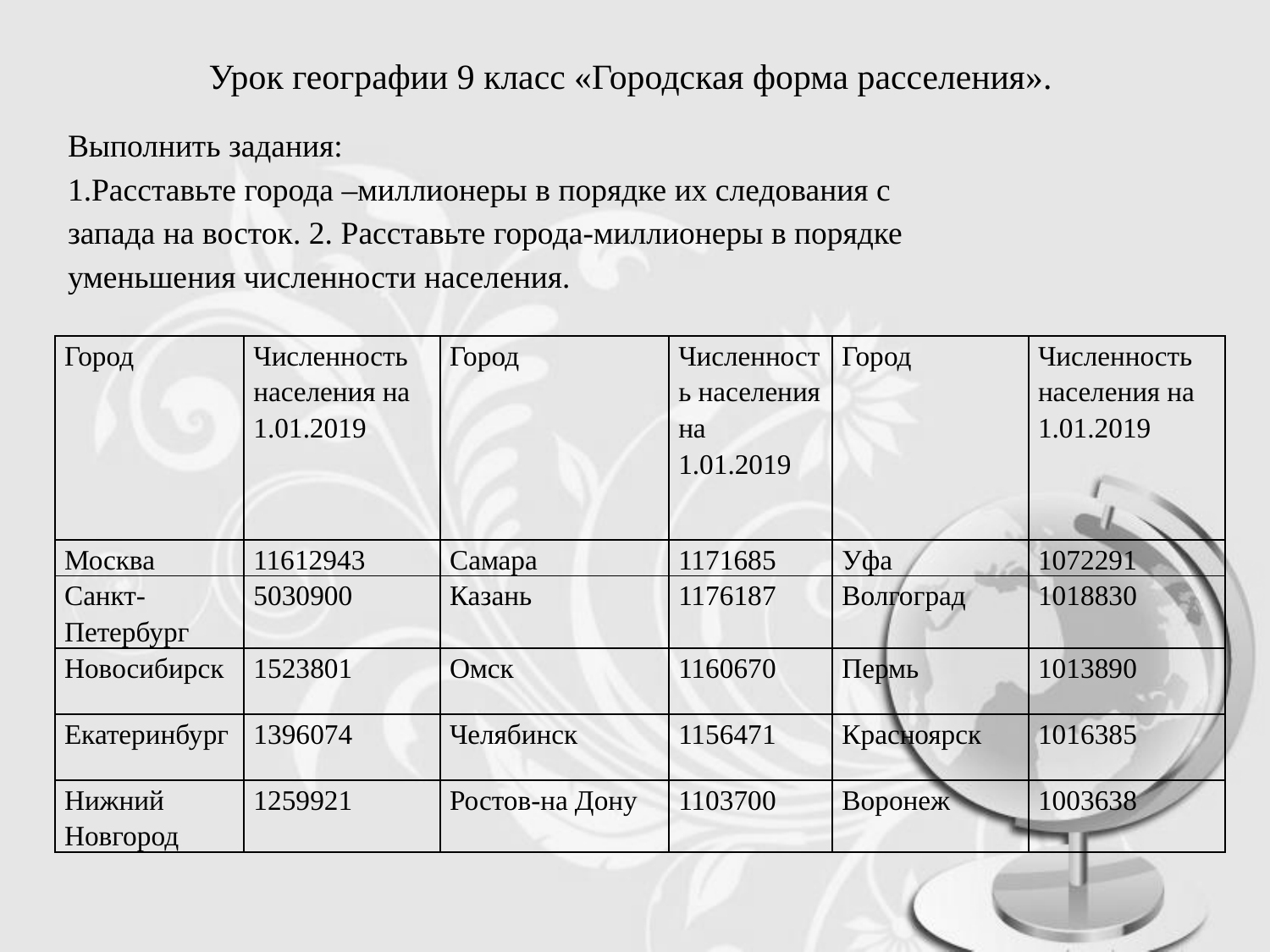

# Урок географии 9 класс «Городская форма расселения».

Выполнить задания:
1.Расставьте города –миллионеры в порядке их следования с запада на восток. 2. Расставьте города-миллионеры в порядке уменьшения численности населения.

| Город | Численность населения на 1.01.2019 | Город | Численность населения на 1.01.2019 | Город | Численность населения на 1.01.2019 |
| --- | --- | --- | --- | --- | --- |
| Москва | 11612943 | Самара | 1171685 | Уфа | 1072291 |
| Санкт-Петербург | 5030900 | Казань | 1176187 | Волгоград | 1018830 |
| Новосибирск | 1523801 | Омск | 1160670 | Пермь | 1013890 |
| Екатеринбург | 1396074 | Челябинск | 1156471 | Красноярск | 1016385 |
| Нижний Новгород | 1259921 | Ростов-на Дону | 1103700 | Воронеж | 1003638 |